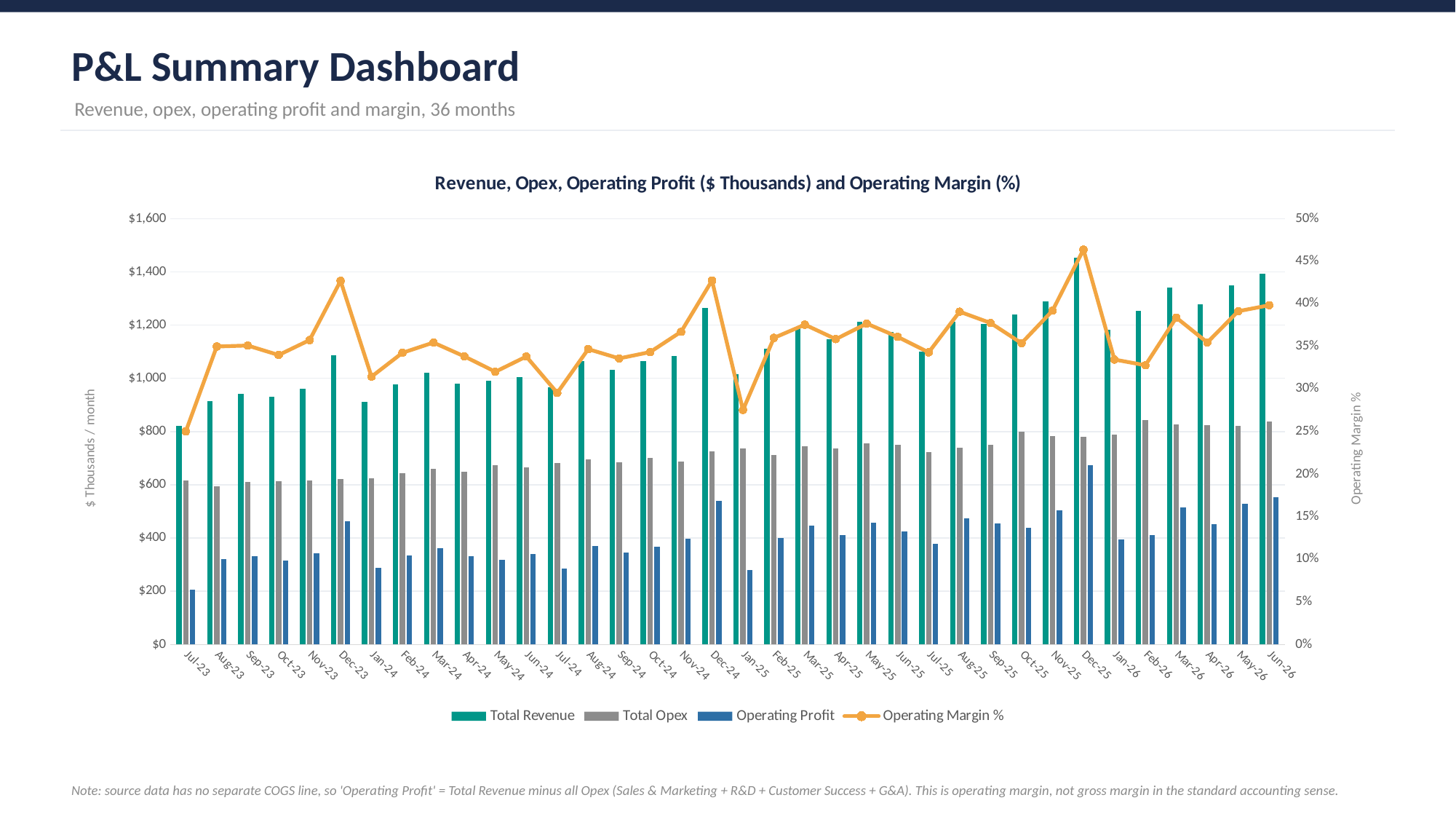

P&L Summary Dashboard
Revenue, opex, operating profit and margin, 36 months

### Chart: Revenue, Opex, Operating Profit ($ Thousands) and Operating Margin (%)

| Category |  |  |  |  |
|---|---|---|---|---|
| Jul-23 | 820650.75 | 615312.23 | 205338.52 | 0.250214259841961 |
| Aug-23 | 915124.2 | 595002.79 | 320121.41 | 0.349811981805311 |
| Sep-23 | 941476.06 | 611004.48 | 330471.58 | 0.351014321065158 |
| Oct-23 | 930467.68 | 614260.32 | 316207.36 | 0.339837016155145 |
| Nov-23 | 960598.34 | 617302.18 | 343296.16 | 0.357377423741956 |
| Dec-23 | 1086154.67 | 622460.44 | 463694.23 | 0.426913627319763 |
| Jan-24 | 911653.26 | 624999.95 | 286653.31 | 0.31443238627809 |
| Feb-24 | 976852.36 | 642301.65 | 334550.71 | 0.342478273789501 |
| Mar-24 | 1021271.53 | 659260.31 | 362011.22 | 0.354471077833727 |
| Apr-24 | 978972.46 | 647864.08 | 331108.38 | 0.338220321335699 |
| May-24 | 991147.26 | 673772.67 | 317374.59 | 0.320209319854246 |
| Jun-24 | 1004739.36 | 665069.36 | 339670.0 | 0.338067775109358 |
| Jul-24 | 967405.5 | 681678.23 | 285727.27 | 0.295354192218258 |
| Aug-24 | 1065511.43 | 696071.12 | 369440.31 | 0.346725806592239 |
| Sep-24 | 1030944.68 | 684703.69 | 346240.99 | 0.335848272673564 |
| Oct-24 | 1065889.58 | 699944.84 | 365944.74 | 0.343323311219535 |
| Nov-24 | 1085004.12 | 686681.42 | 398322.7 | 0.367116301825656 |
| Dec-24 | 1264431.92 | 724134.11 | 540297.81 | 0.427304785219279 |
| Jan-25 | 1014673.25 | 735317.98 | 279355.27 | 0.275315496885327 |
| Feb-25 | 1110328.4 | 710673.89 | 399654.51 | 0.359942616977103 |
| Mar-25 | 1191289.28 | 743936.59 | 447352.69 | 0.375519781391804 |
| Apr-25 | 1145905.54 | 735061.95 | 410843.59 | 0.358531812316747 |
| May-25 | 1211768.99 | 755270.38 | 456498.61 | 0.376720822010803 |
| Jun-25 | 1175206.29 | 750823.75 | 424382.54 | 0.361113230597157 |
| Jul-25 | 1100916.57 | 723365.08 | 377551.49 | 0.342942871683728 |
| Aug-25 | 1212827.91 | 738939.73 | 473888.18 | 0.390729942882004 |
| Sep-25 | 1203531.41 | 749301.1 | 454230.31 | 0.377414586961216 |
| Oct-25 | 1238861.88 | 800574.21 | 438287.67 | 0.353782513672953 |
| Nov-25 | 1287835.77 | 783021.89 | 504813.88 | 0.391986223522895 |
| Dec-25 | 1452854.49 | 779255.46 | 673599.03 | 0.463638330360255 |
| Jan-26 | 1183133.67 | 787320.16 | 395813.51 | 0.334546738070602 |
| Feb-26 | 1252569.96 | 841957.21 | 410612.75 | 0.327816220341098 |
| Mar-26 | 1339927.15 | 825706.47 | 514220.68 | 0.383767639904901 |
| Apr-26 | 1277121.1 | 824262.89 | 452858.21 | 0.354593006097856 |
| May-26 | 1348064.82 | 820635.17 | 527429.65 | 0.391249472707106 |
| Jun-26 | 1391720.0 | 837457.77 | 554262.23 | 0.398256998534188 |
Note: source data has no separate COGS line, so 'Operating Profit' = Total Revenue minus all Opex (Sales & Marketing + R&D + Customer Success + G&A). This is operating margin, not gross margin in the standard accounting sense.